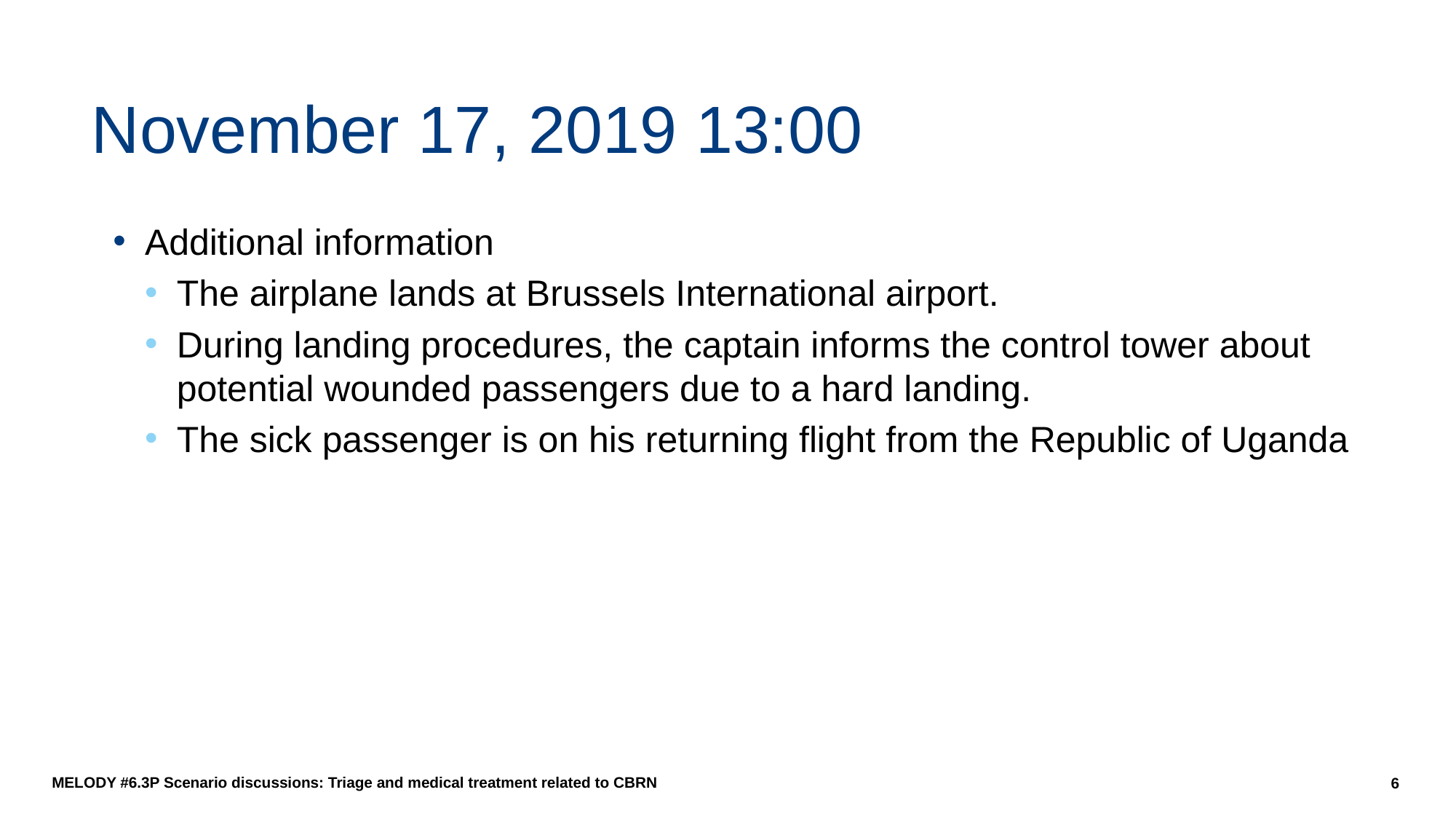

# November 17, 2019 13:00
Additional information
The airplane lands at Brussels International airport.
During landing procedures, the captain informs the control tower about  potential wounded passengers due to a hard landing.
The sick passenger is on his returning flight from the Republic of Uganda
MELODY #6.3P Scenario discussions: Triage and medical treatment related to CBRN
6